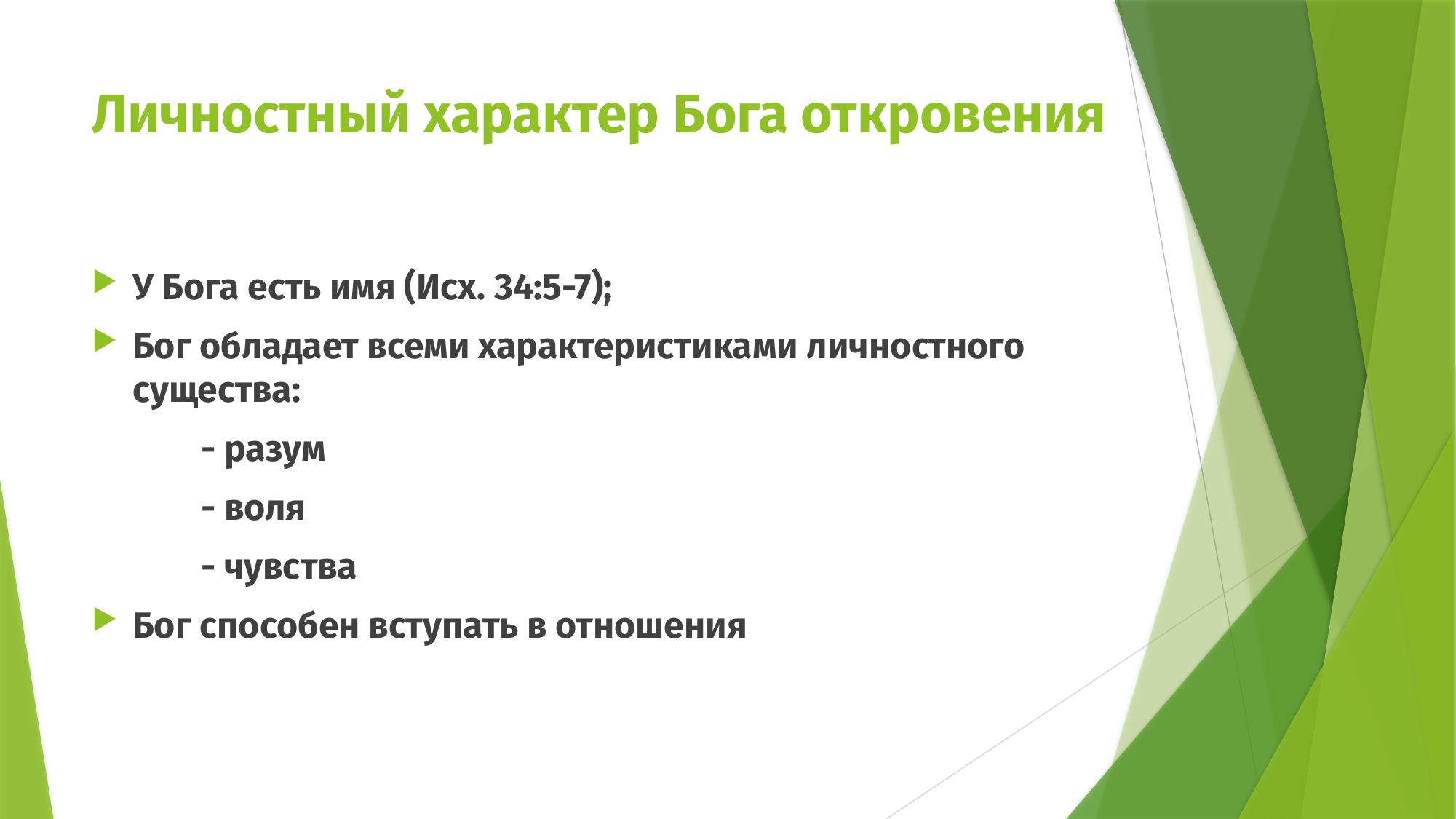

# Личностный характер Бога откровения
У Бога есть имя (Исх. 34:5-7);
Бог обладает всеми характеристиками личностного существа:
	- разум
	- воля
	- чувства
Бог способен вступать в отношения